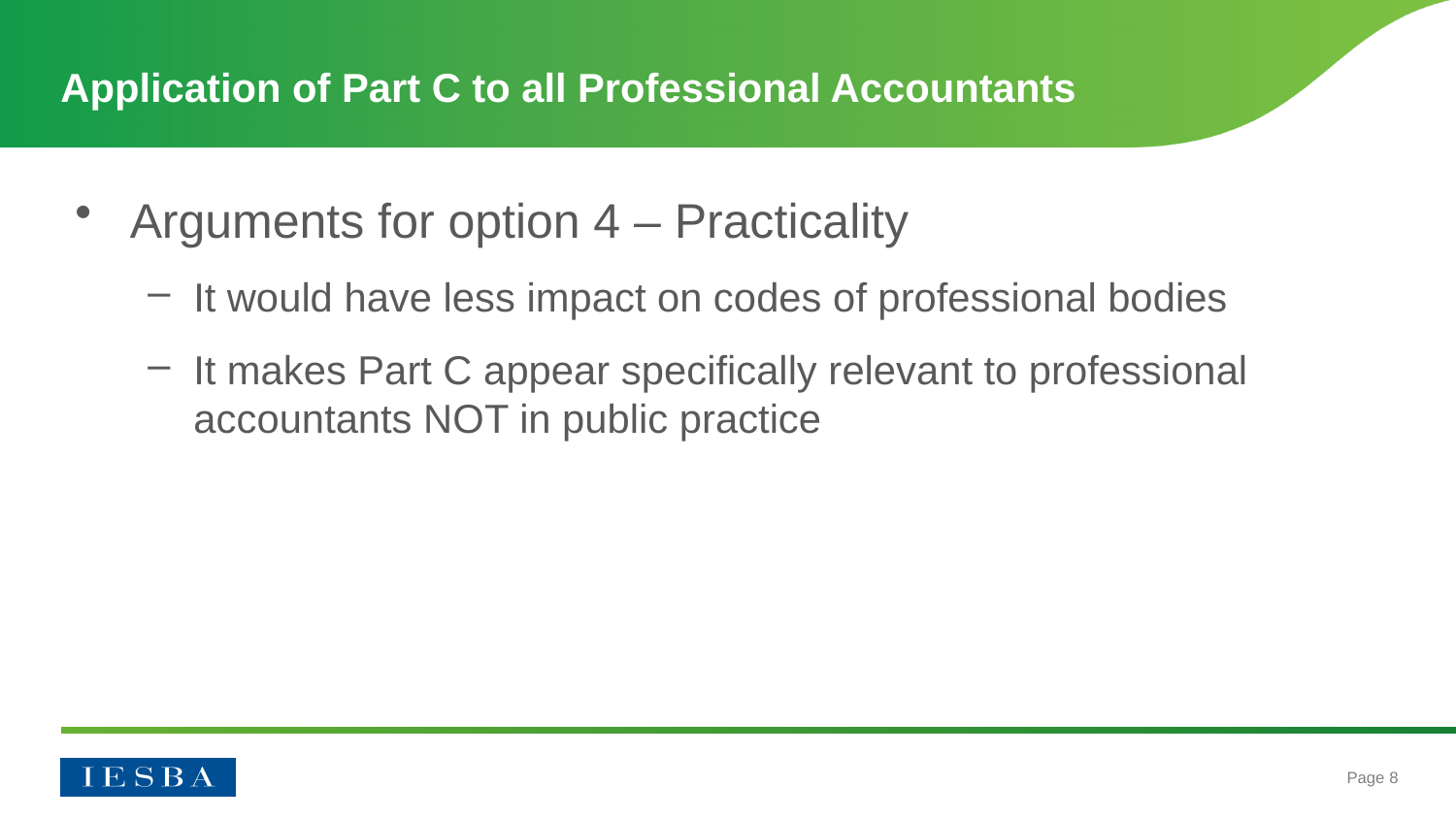

# Application of Part C to all Professional Accountants
Arguments for option 4 – Practicality
It would have less impact on codes of professional bodies
It makes Part C appear specifically relevant to professional accountants NOT in public practice